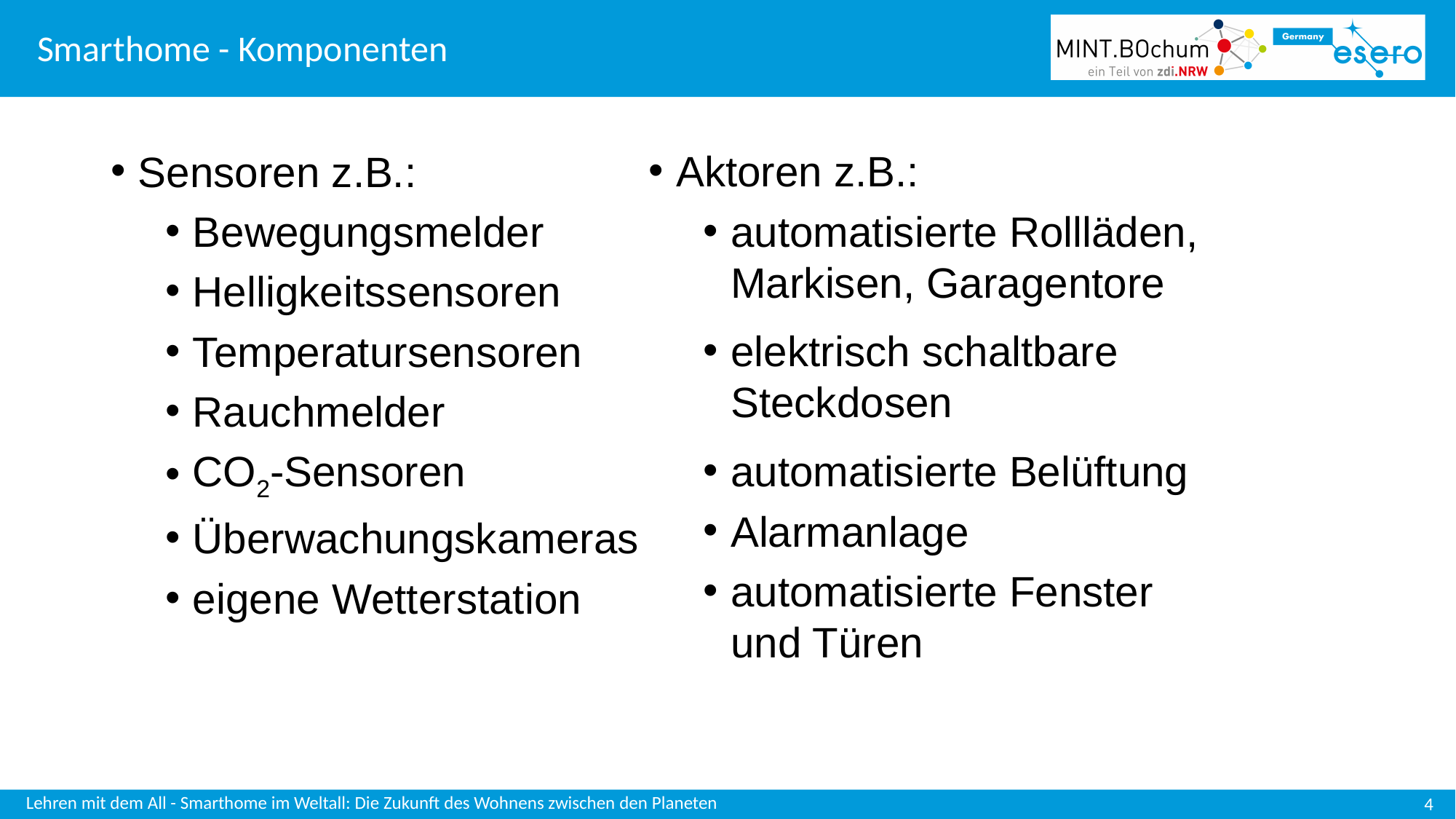

# Smarthome - Komponenten
Sensoren z.B.:
Bewegungsmelder
Helligkeitssensoren
Temperatursensoren
Rauchmelder
CO2-Sensoren
Überwachungskameras
eigene Wetterstation
Aktoren z.B.:
automatisierte Rollläden, Markisen, Garagentore
elektrisch schaltbare Steckdosen
automatisierte Belüftung
Alarmanlage
automatisierte Fenster und Türen